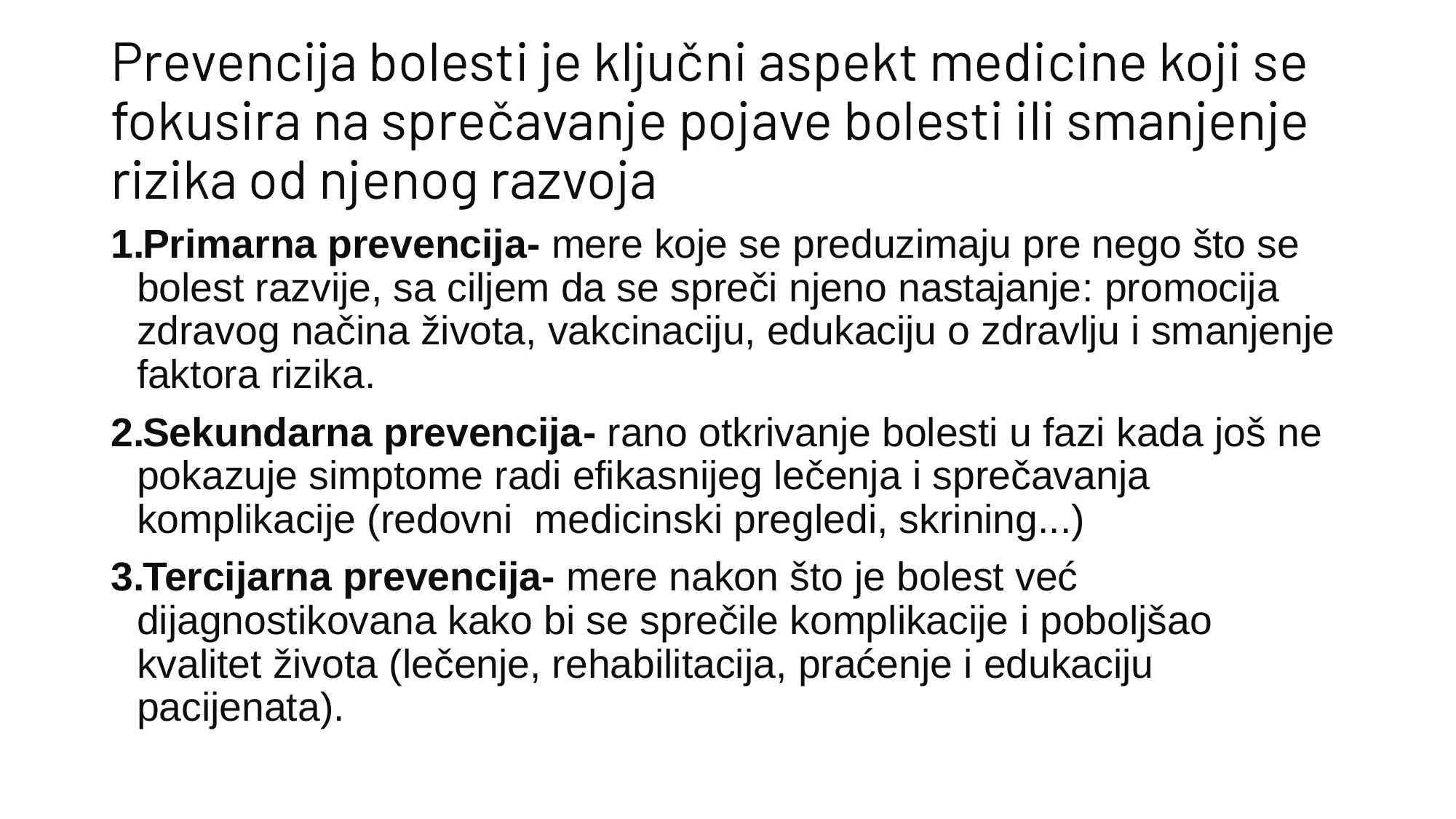

# Prevencija bolesti je ključni aspekt medicine koji se fokusira na sprečavanje pojave bolesti ili smanjenje rizika od njenog razvoja
Primarna prevencija- mere koje se preduzimaju pre nego što se bolest razvije, sa ciljem da se spreči njeno nastajanje: promocija zdravog načina života, vakcinaciju, edukaciju o zdravlju i smanjenje faktora rizika.
Sekundarna prevencija- rano otkrivanje bolesti u fazi kada još ne pokazuje simptome radi efikasnijeg lečenja i sprečavanja komplikacije (redovni  medicinski pregledi, skrining...)
Tercijarna prevencija- mere nakon što je bolest već dijagnostikovana kako bi se sprečile komplikacije i poboljšao kvalitet života (lečenje, rehabilitacija, praćenje i edukaciju pacijenata).